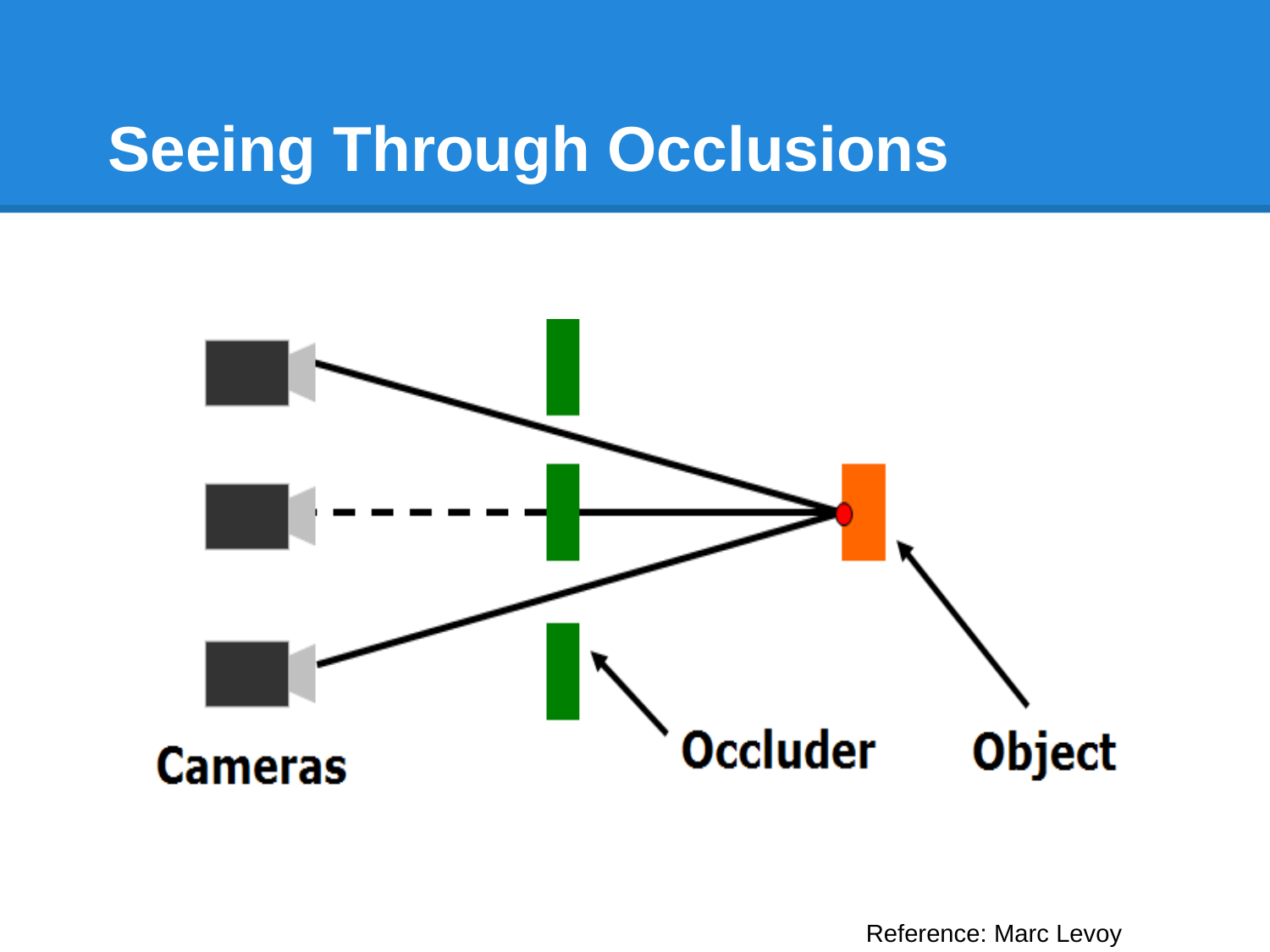

# Seeing Through Occlusions

Reference: Marc Levoy